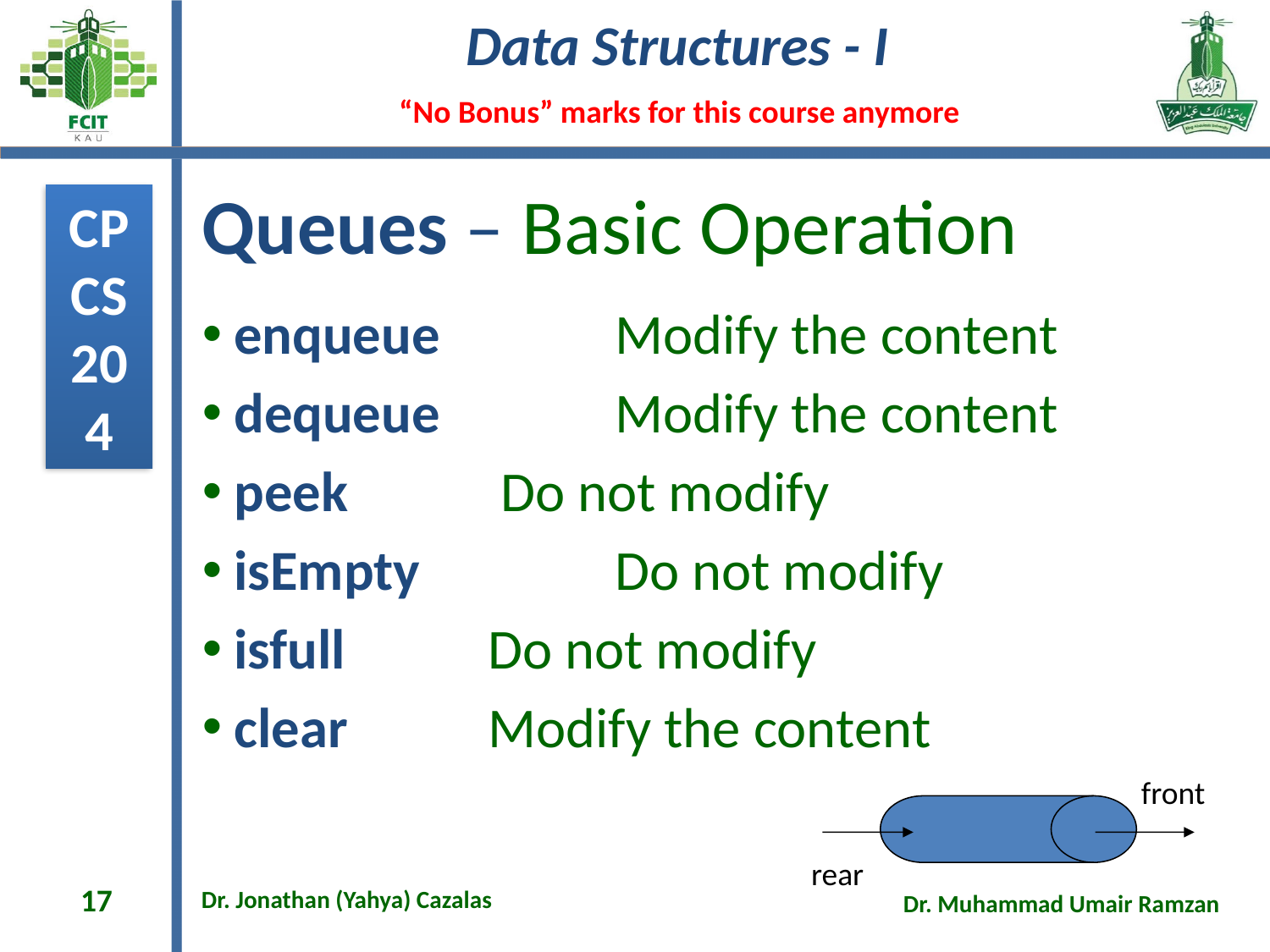

# Queues – Basic Operation
enqueue		Modify the content
dequeue		Modify the content
peek		 Do not modify
isEmpty		Do not modify
isfull		Do not modify
clear		Modify the content
front

rear
17